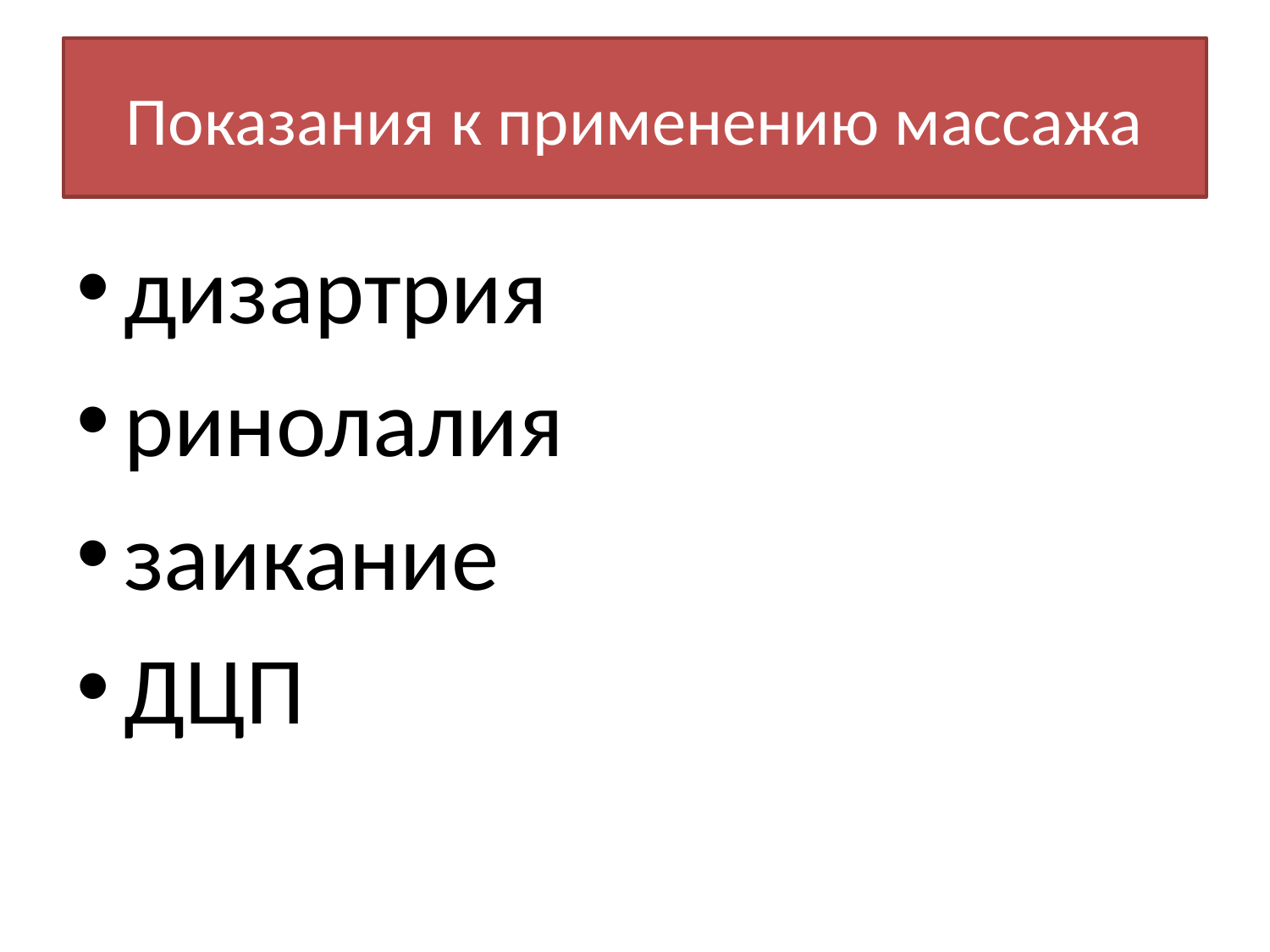

# Показания к применению массажа
дизартрия
ринолалия
заикание
ДЦП